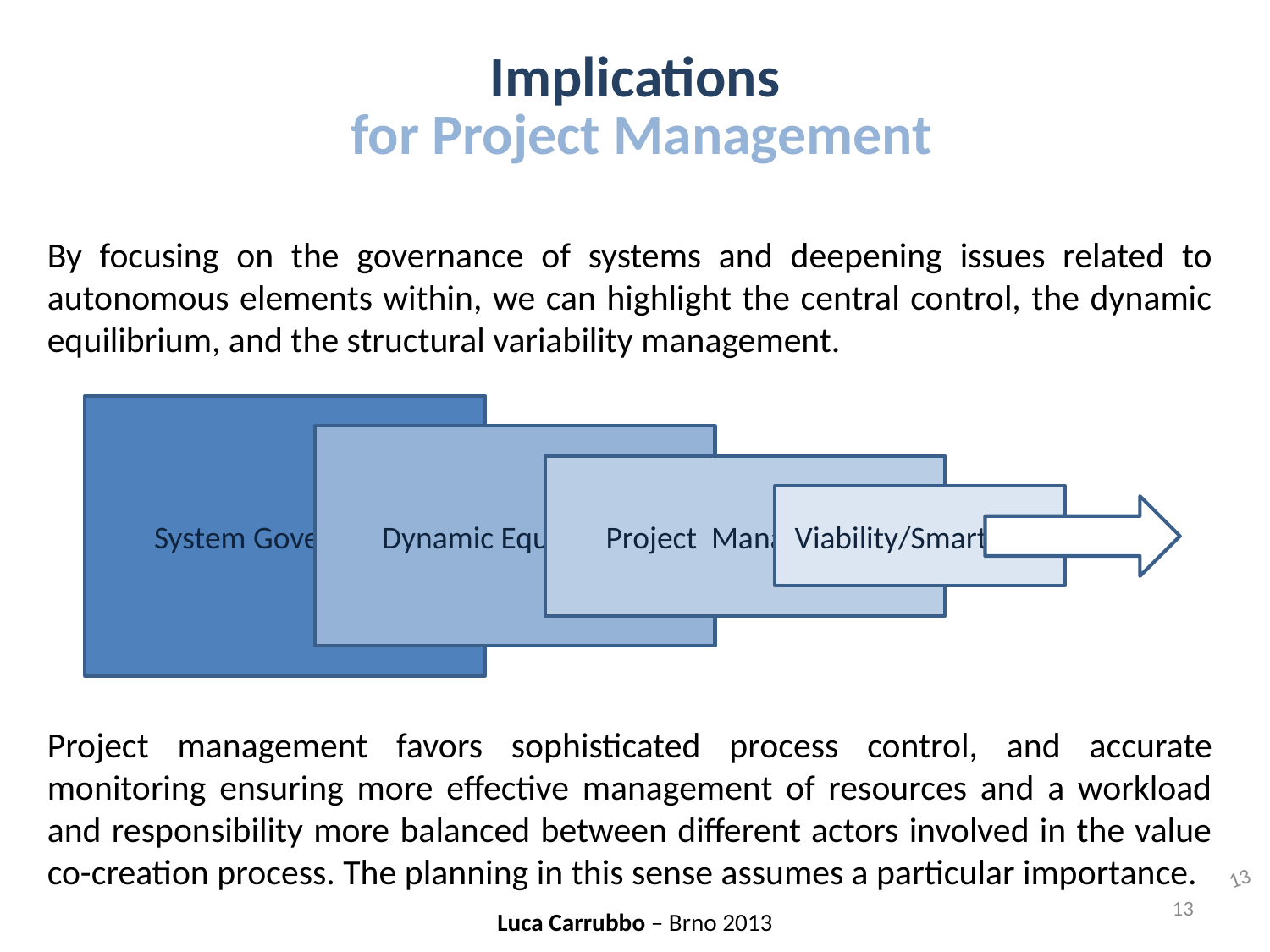

# Implications for Project Management
By focusing on the governance of systems and deepening issues related to autonomous elements within, we can highlight the central control, the dynamic equilibrium, and the structural variability management.
System Government
Dynamic Equilibrium
Project  Management
Viability/Smartness

Project management favors sophisticated process control, and accurate monitoring ensuring more effective management of resources and a workload and responsibility more balanced between different actors involved in the value co-creation process. The planning in this sense assumes a particular importance.

13
13